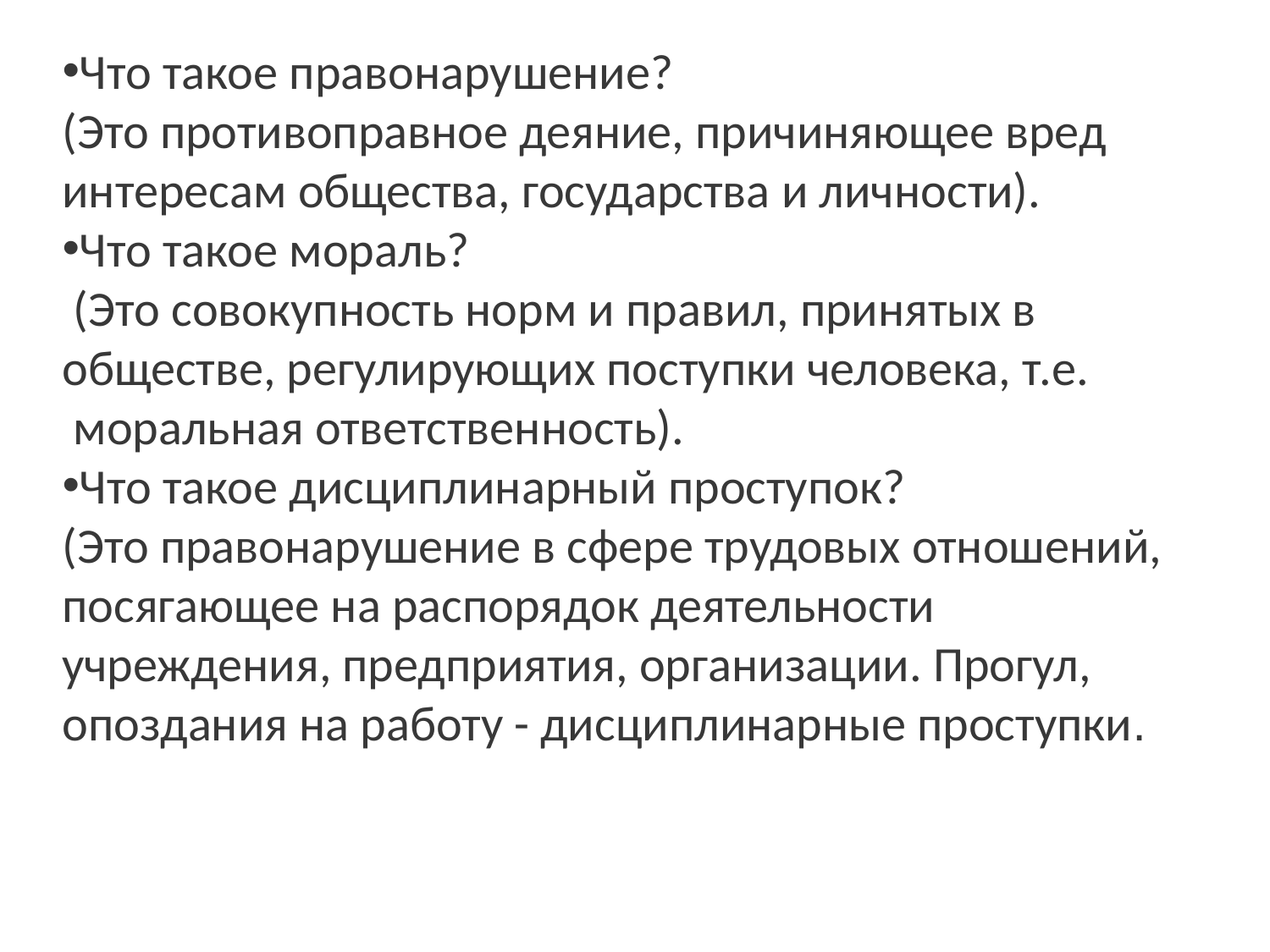

Что такое правонарушение?
(Это противоправное деяние, причиняющее вред интересам общества, государства и личности).
Что такое мораль?
 (Это совокупность норм и правил, принятых в обществе, регулирующих поступки человека, т.е.
 моральная ответственность).
Что такое дисциплинарный проступок?
(Это правонарушение в сфере трудовых отношений, посягающее на распорядок деятельности учреждения, предприятия, организации. Прогул, опоздания на работу - дисциплинарные проступки.